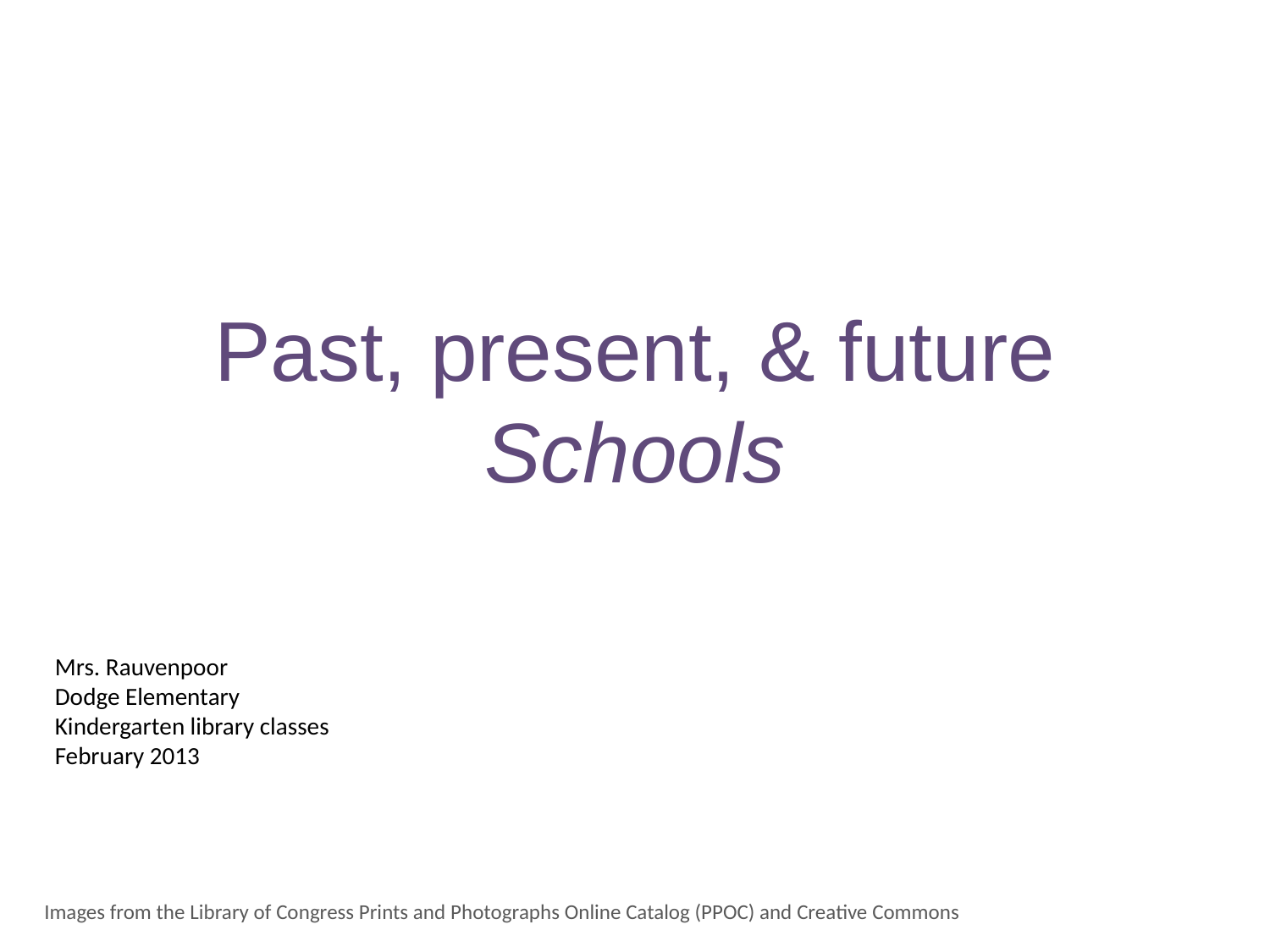

# Past, present, & future Schools
Mrs. Rauvenpoor
Dodge Elementary
Kindergarten library classes
February 2013
Images from the Library of Congress Prints and Photographs Online Catalog (PPOC) and Creative Commons